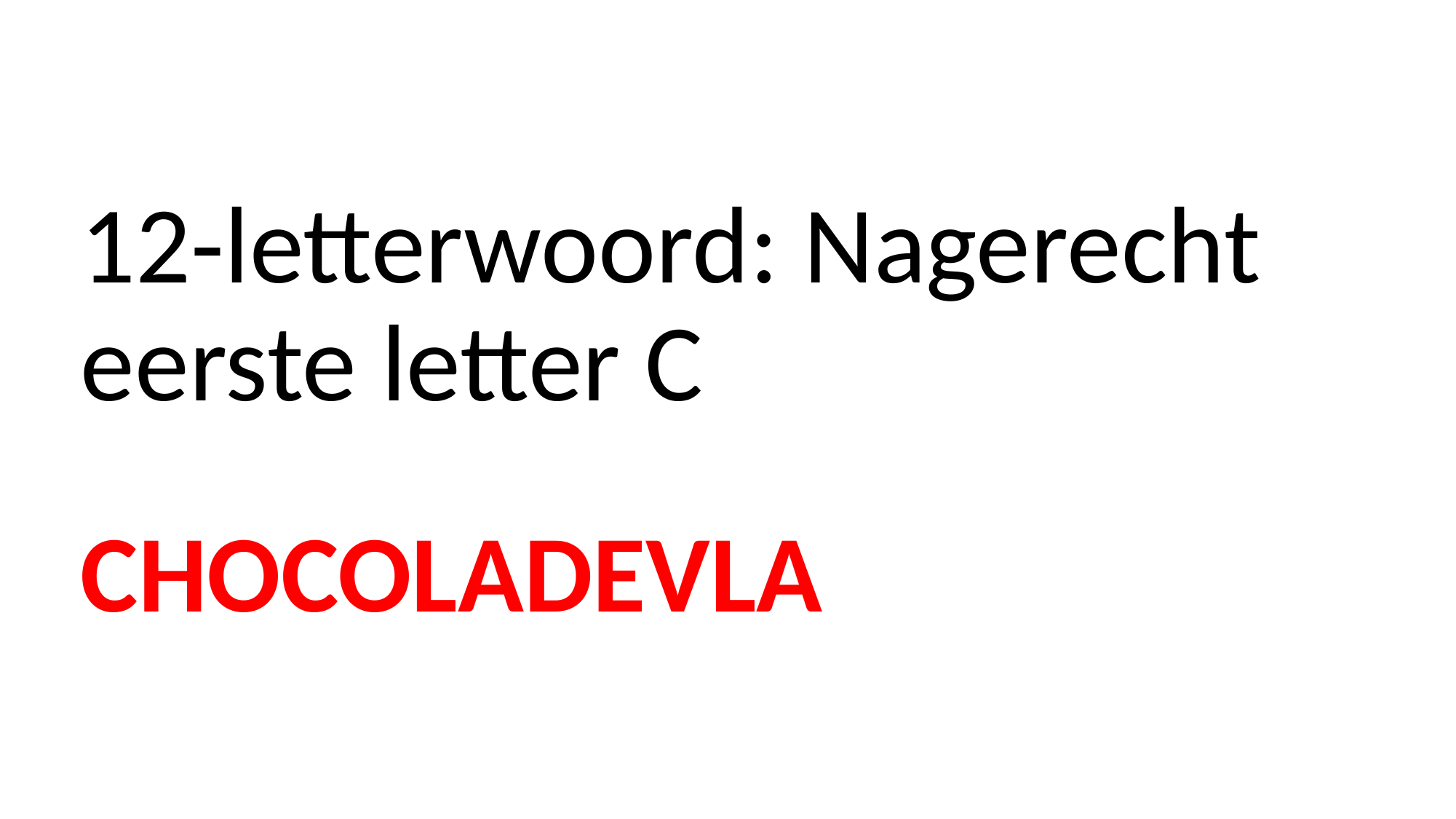

# 12-letterwoord: Nagerecht eerste letter C
CHOCOLADEVLA